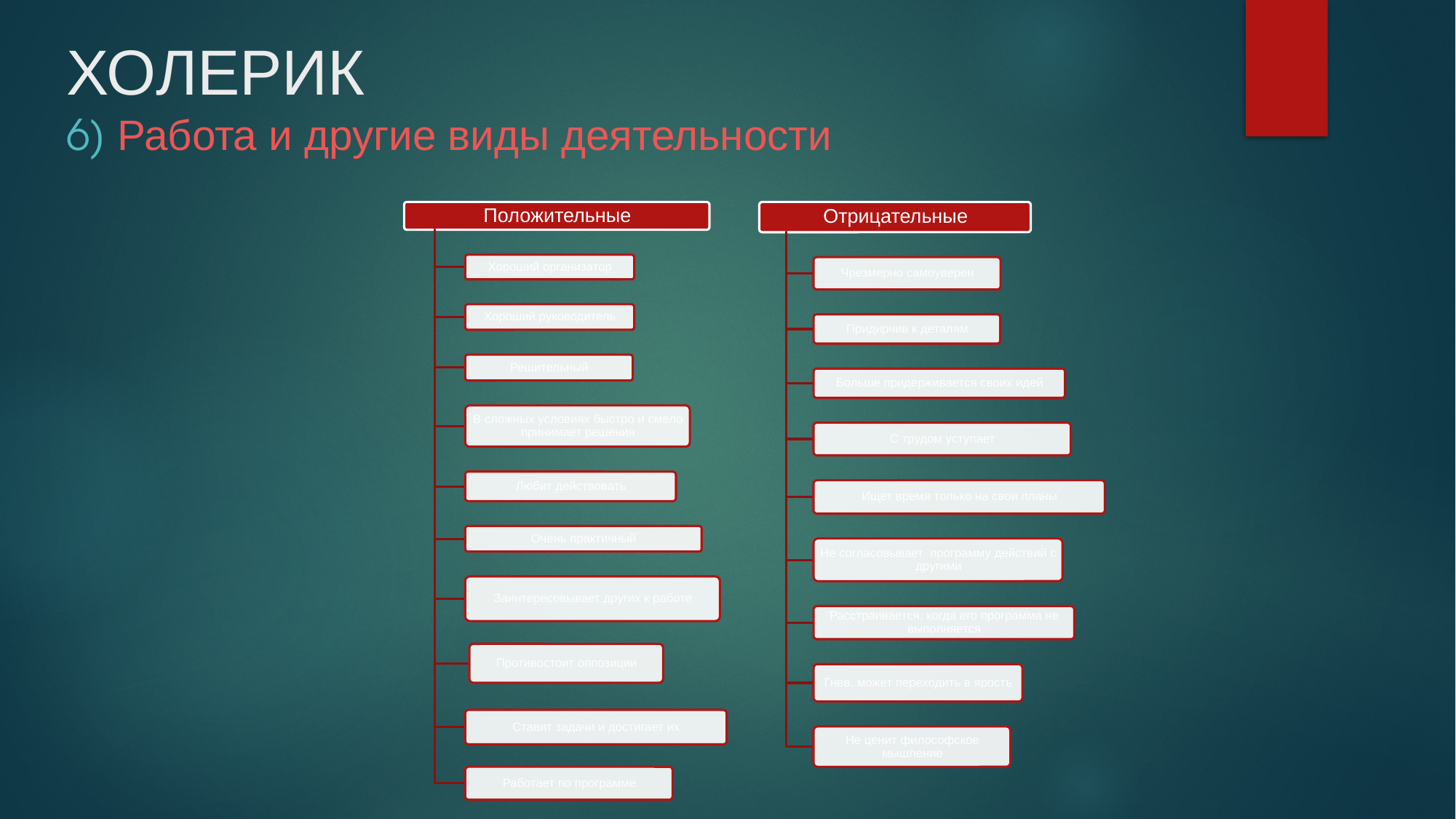

# ХОЛЕРИК 6) Работа и другие виды деятельности
Положительные
Хороший организатор
Хороший руководитель
Решительный
В сложных условиях быстро и смело принимает решения
Любит действовать
Очень практичный
Заинтересовывает других к работе
Противостоит оппозиции
Ставит задачи и достигает их
Работает по программе
Отрицательные
Чрезмерно самоуверен
Придирчив к деталям
Больше придерживается своих идей
С трудом уступает
Ищет время только на свои планы
Не согласовывает  программу действий с другими
Расстраивается, когда его программа не выполняется
Гнев, может переходить в ярость
Не ценит философское мышление